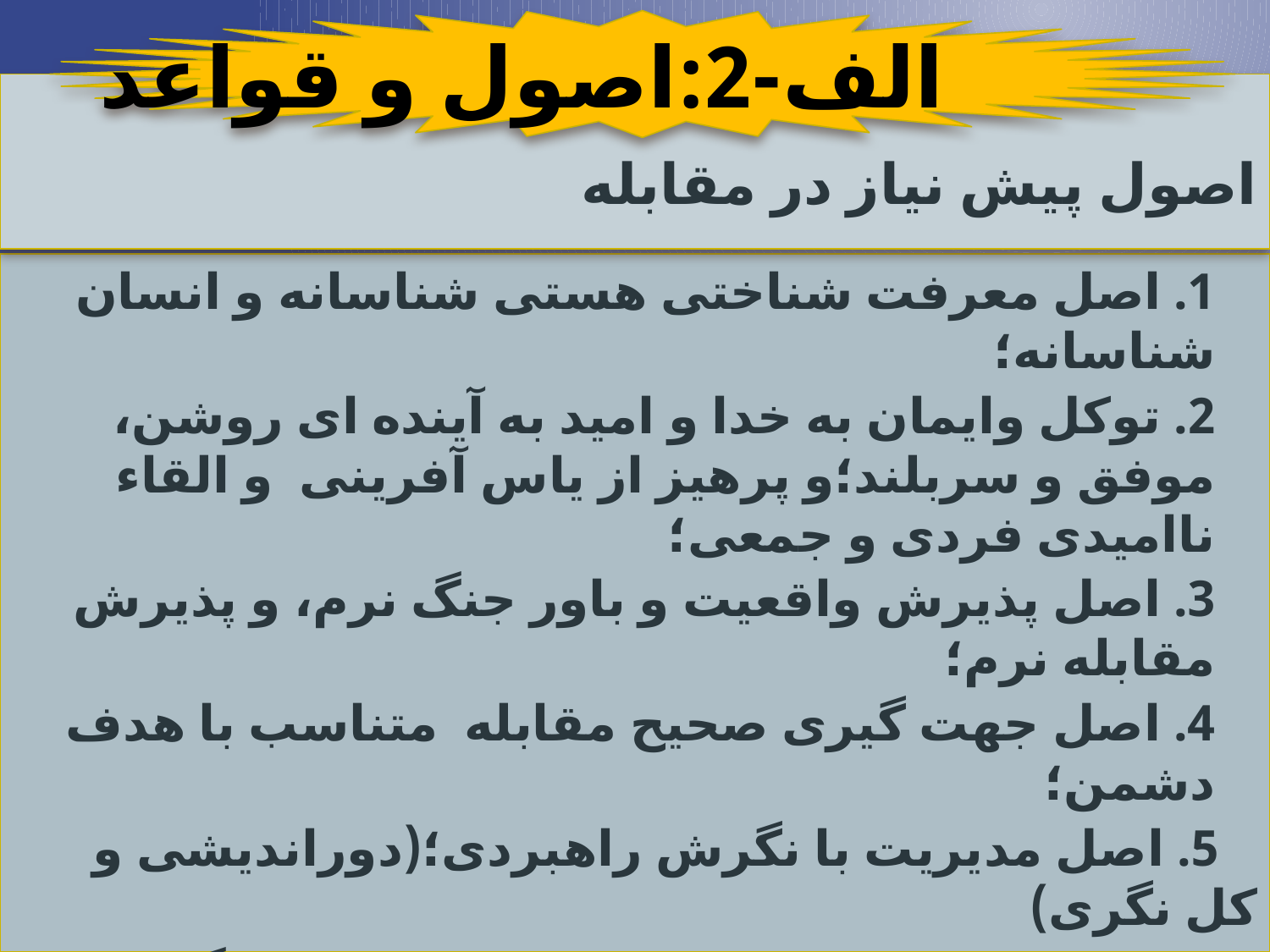

الف-2:اصول و قواعد

اصول پیش نیاز در مقابله
1. اصل معرفت شناختی هستی شناسانه و انسان شناسانه؛
2. توکل وایمان به خدا و امید به آینده ای روشن، موفق و سربلند؛و پرهیز از یاس آفرینی  و القاء ناامیدی فردی و جمعی؛
3. اصل پذیرش واقعیت و باور جنگ نرم، و پذیرش مقابله نرم؛
4. اصل جهت گیری صحیح مقابله  متناسب با هدف دشمن؛
   5. اصل مدیریت با نگرش راهبردی؛(دوراندیشی و کل نگری)
با شناخت محیط داخلی و خارجی موثر بر جنگ نرم و با بصیرت عمیق، راهبردهای لازم با توجه به اصلی وفرعی کردن موضوعات در تعین راهبردها برای تحقق اهداف ، ترسیم و اجرا شود.